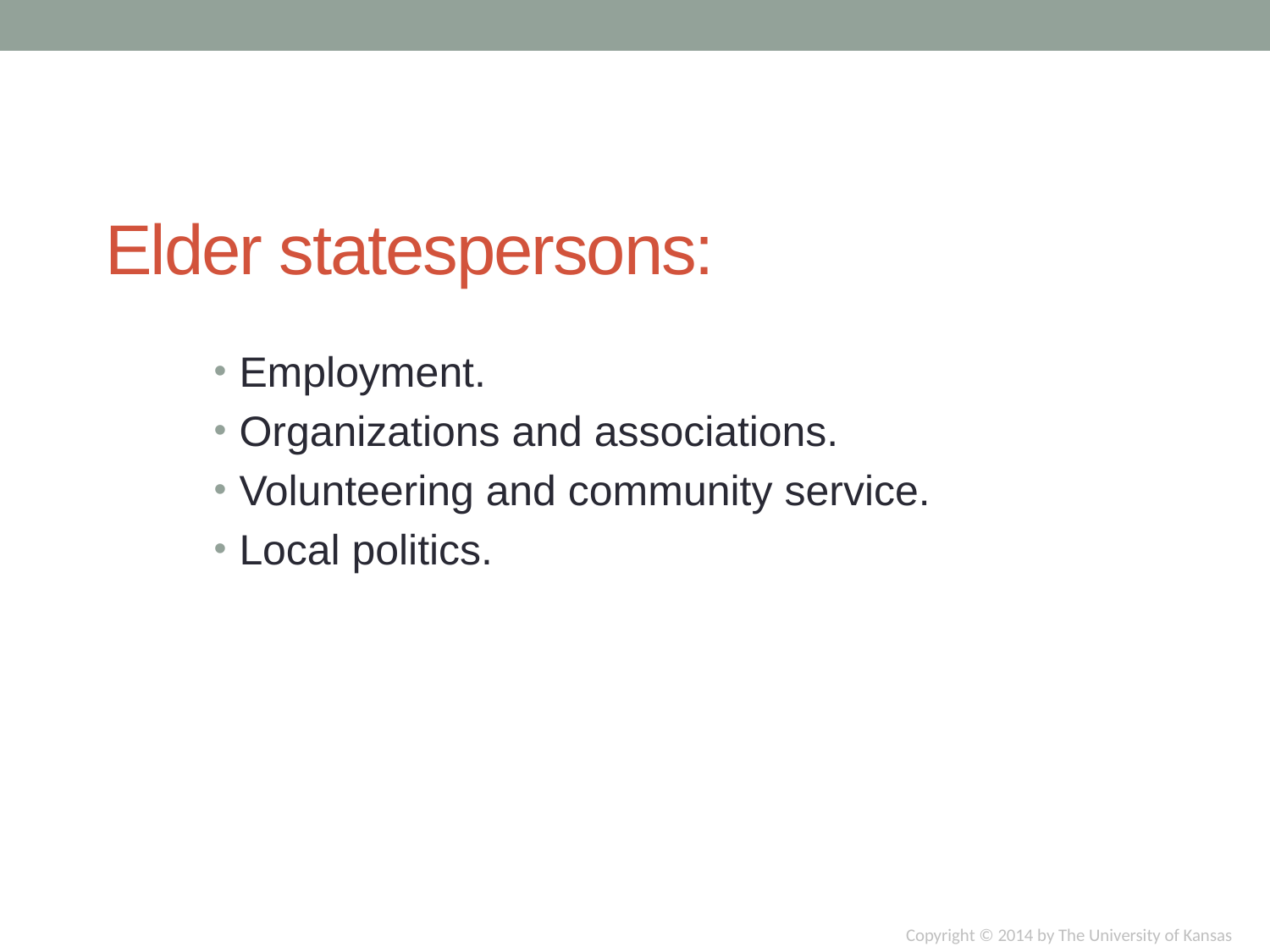

# Elder statespersons:
Employment.
Organizations and associations.
Volunteering and community service.
Local politics.